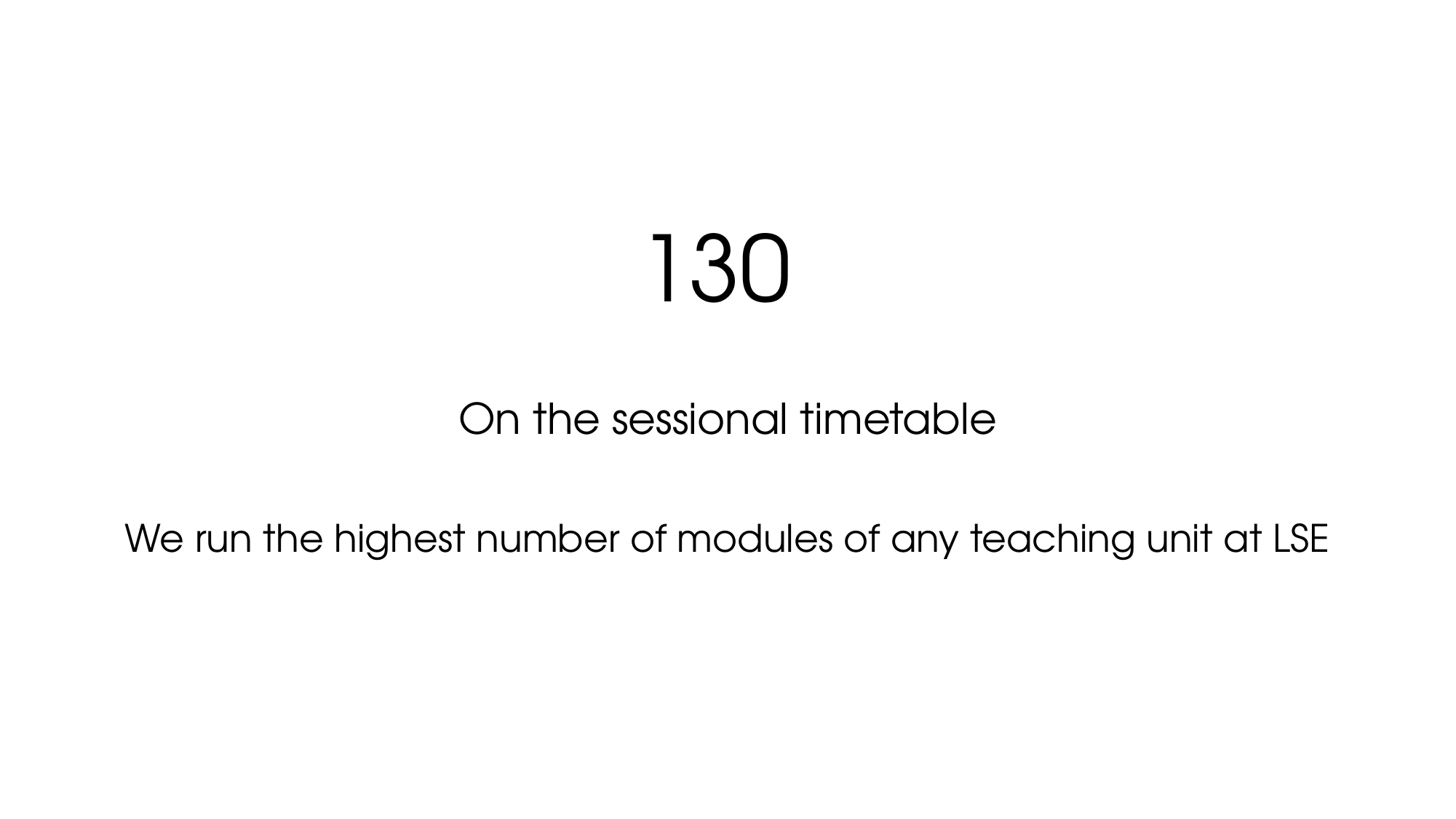

130

On the sessional timetable

We run the highest number of modules of any teaching unit at LSE